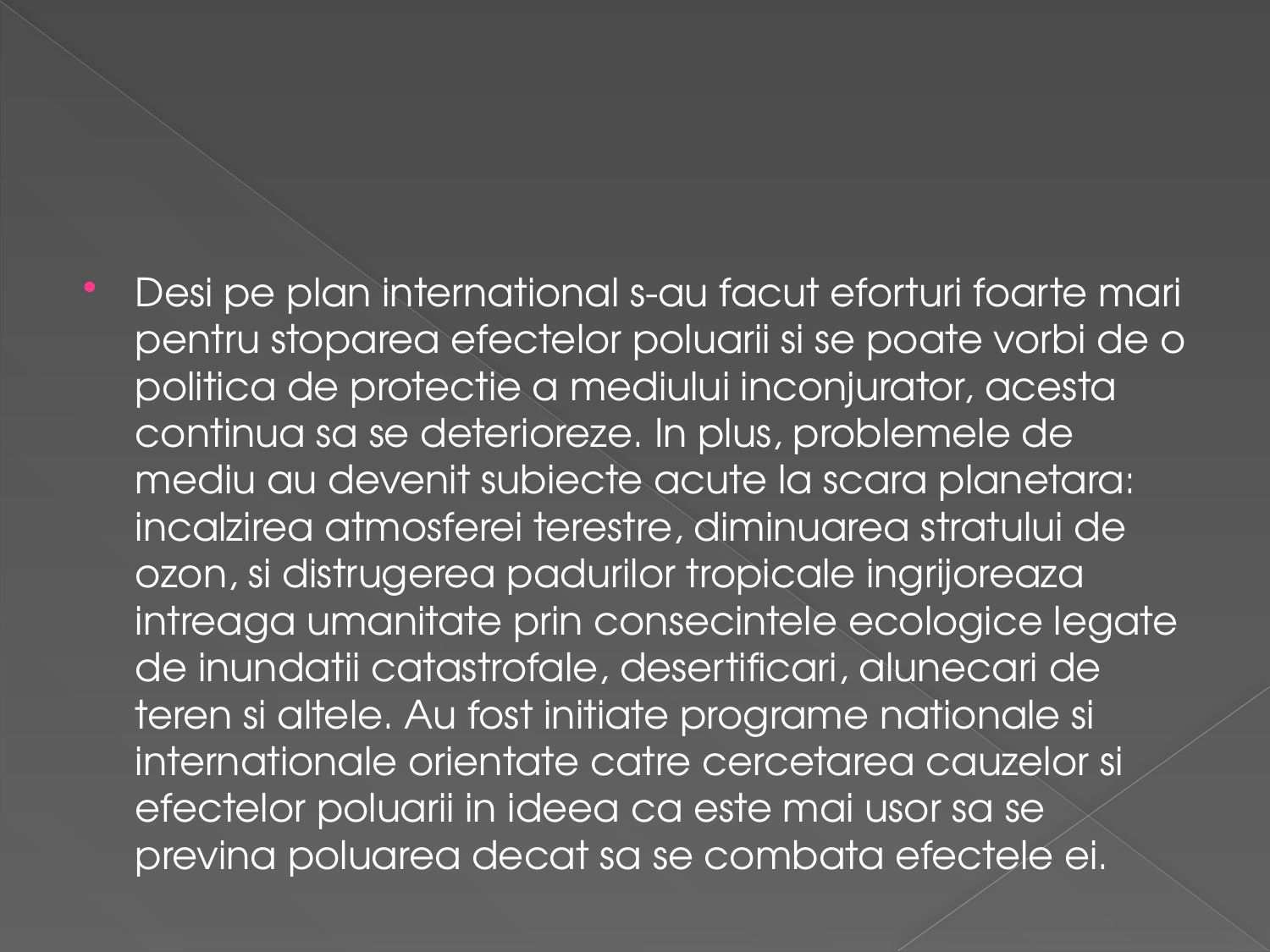

Desi pe plan international s-au facut eforturi foarte mari pentru stoparea efectelor poluarii si se poate vorbi de o politica de protectie a mediului inconjurator, acesta continua sa se deterioreze. In plus, problemele de mediu au devenit subiecte acute la scara planetara: incalzirea atmosferei terestre, diminuarea stratului de ozon, si distrugerea padurilor tropicale ingrijoreaza intreaga umanitate prin consecintele ecologice legate de inundatii catastrofale, desertificari, alunecari de teren si altele. Au fost initiate programe nationale si internationale orientate catre cercetarea cauzelor si efectelor poluarii in ideea ca este mai usor sa se previna poluarea decat sa se combata efectele ei.